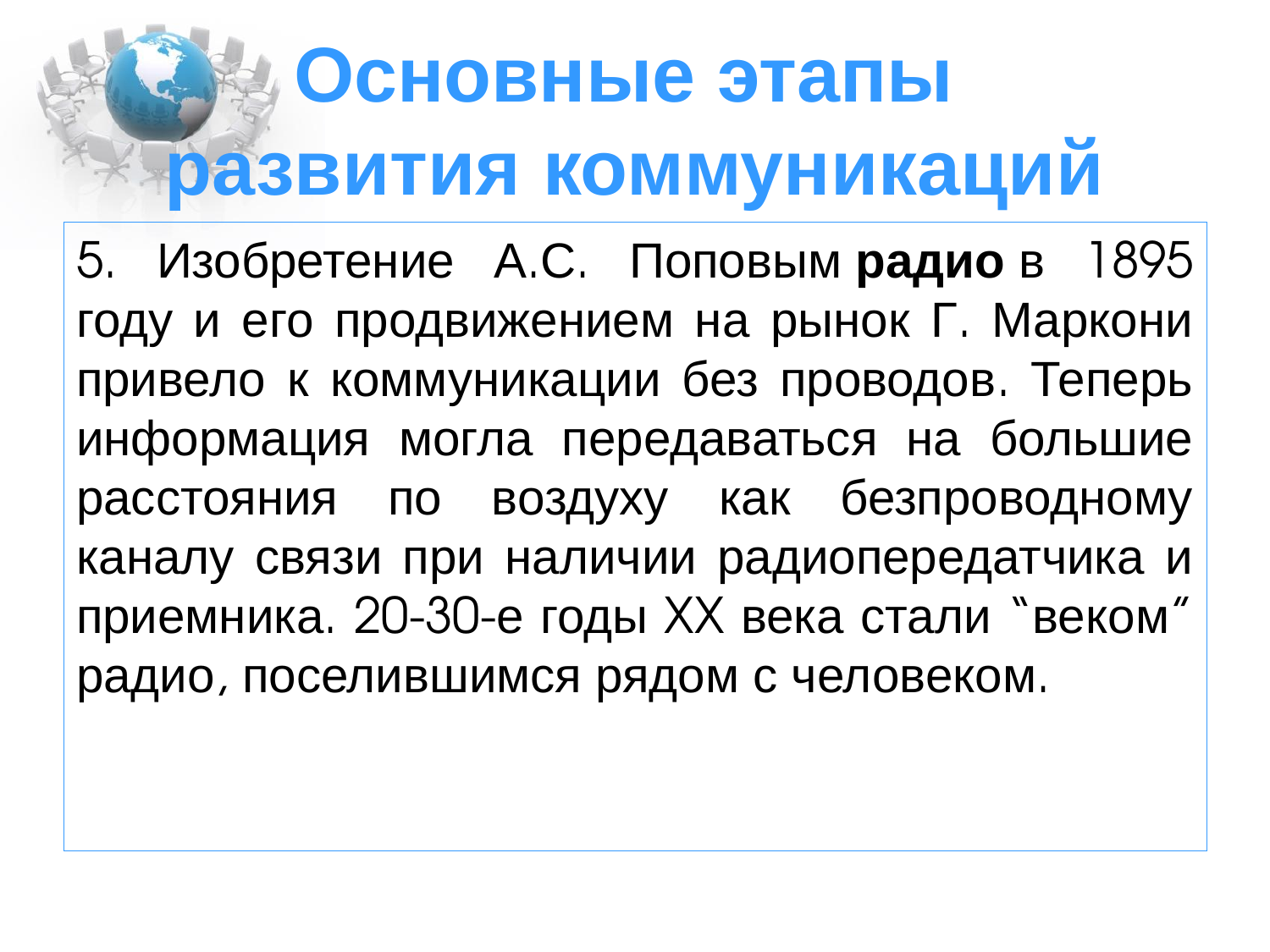

# Основные этапы развития коммуникаций
5. Изобретение А.С. Поповым радио в 1895 году и его продвижением на рынок Г. Маркони привело к коммуникации без проводов. Теперь информация могла передаваться на большие расстояния по воздуху как безпроводному каналу связи при наличии радиопередатчика и приемника. 20-30-е годы XX века стали “веком” радио, поселившимся рядом с человеком.